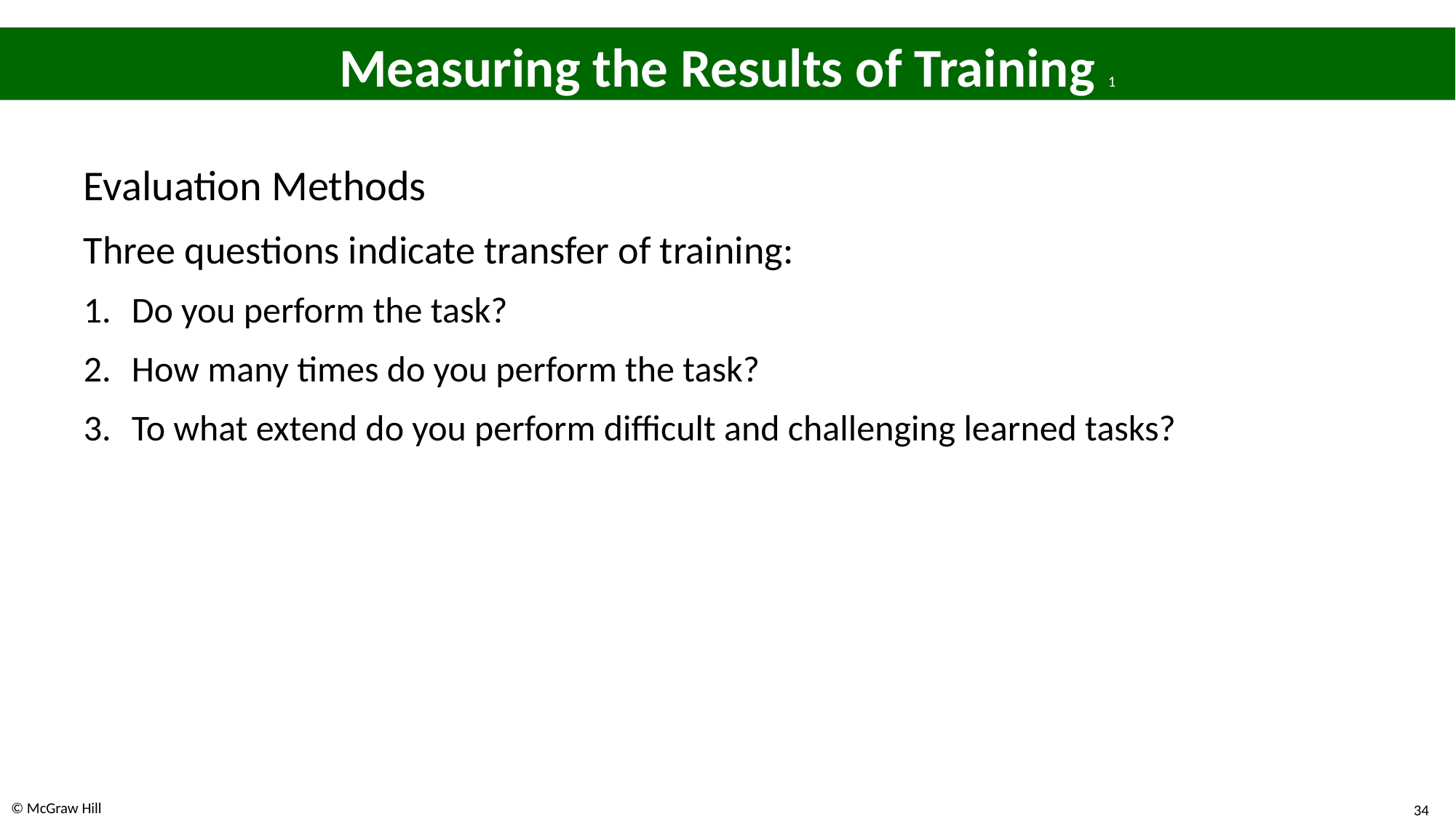

# Measuring the Results of Training 1
Evaluation Methods
Three questions indicate transfer of training:
Do you perform the task?
How many times do you perform the task?
To what extend do you perform difficult and challenging learned tasks?